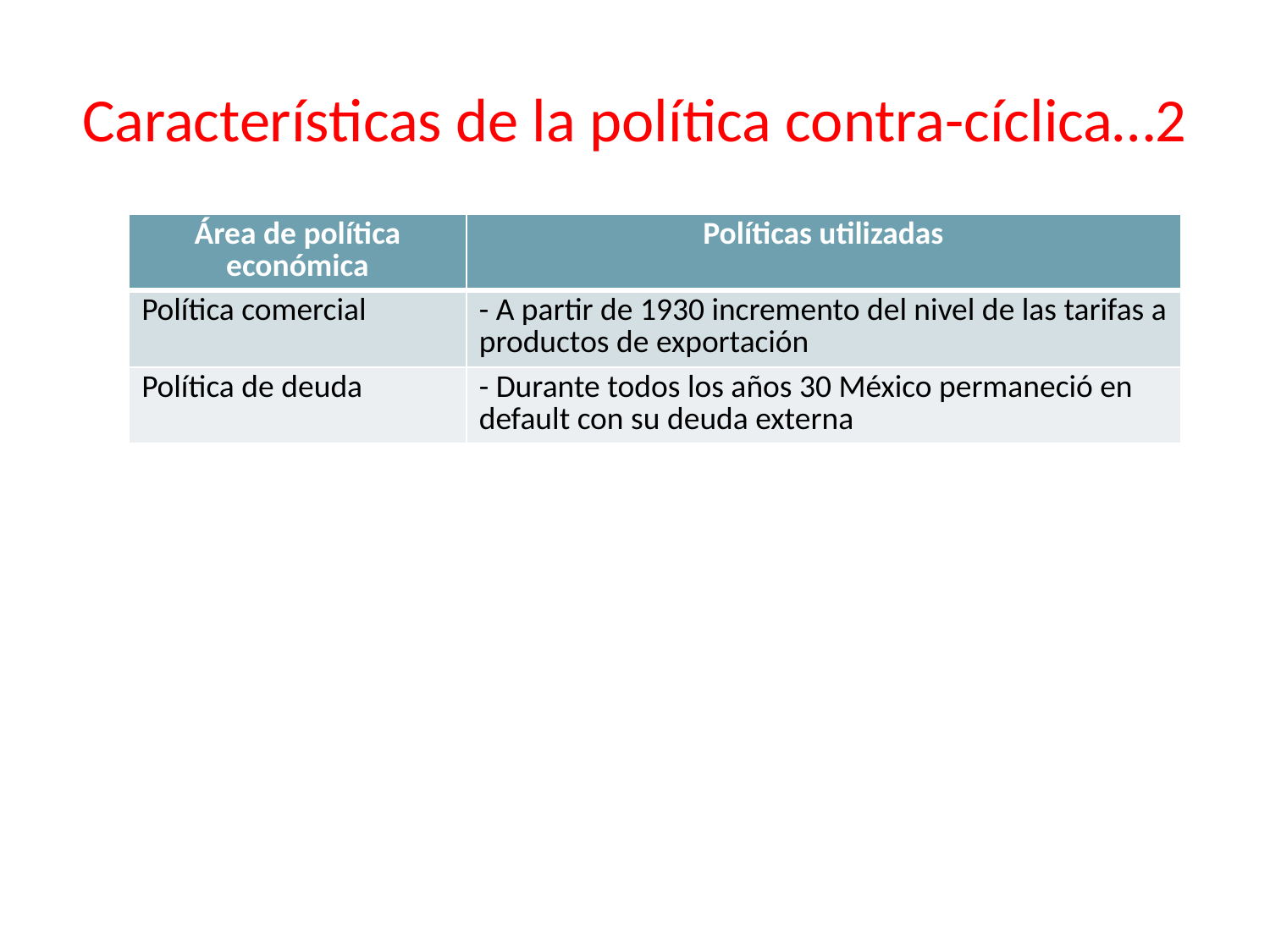

# Características de la política contra-cíclica…2
| Área de política económica | Políticas utilizadas |
| --- | --- |
| Política comercial | - A partir de 1930 incremento del nivel de las tarifas a productos de exportación |
| Política de deuda | - Durante todos los años 30 México permaneció en default con su deuda externa |